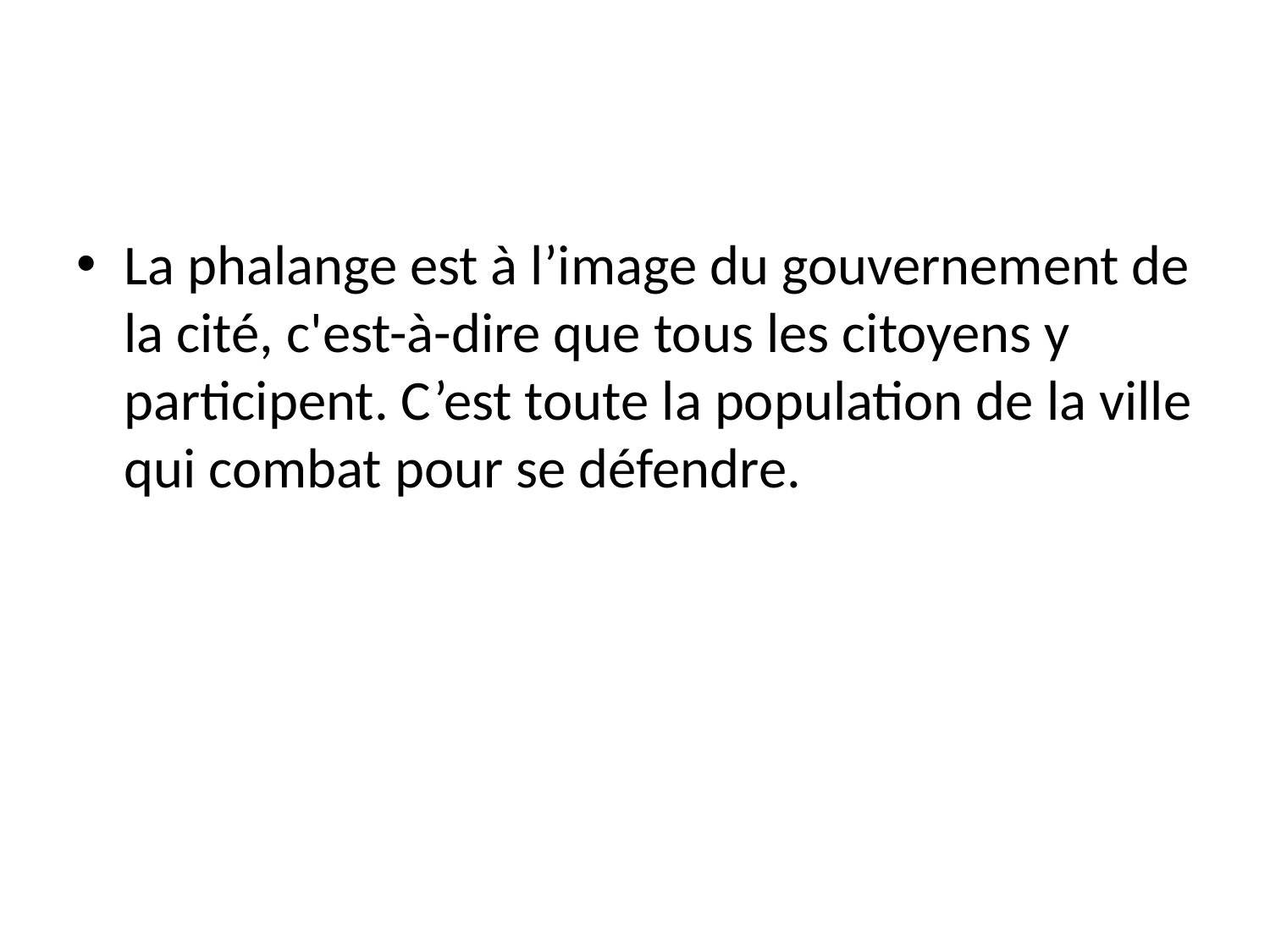

#
La phalange est à l’image du gouvernement de la cité, c'est-à-dire que tous les citoyens y participent. C’est toute la population de la ville qui combat pour se défendre.